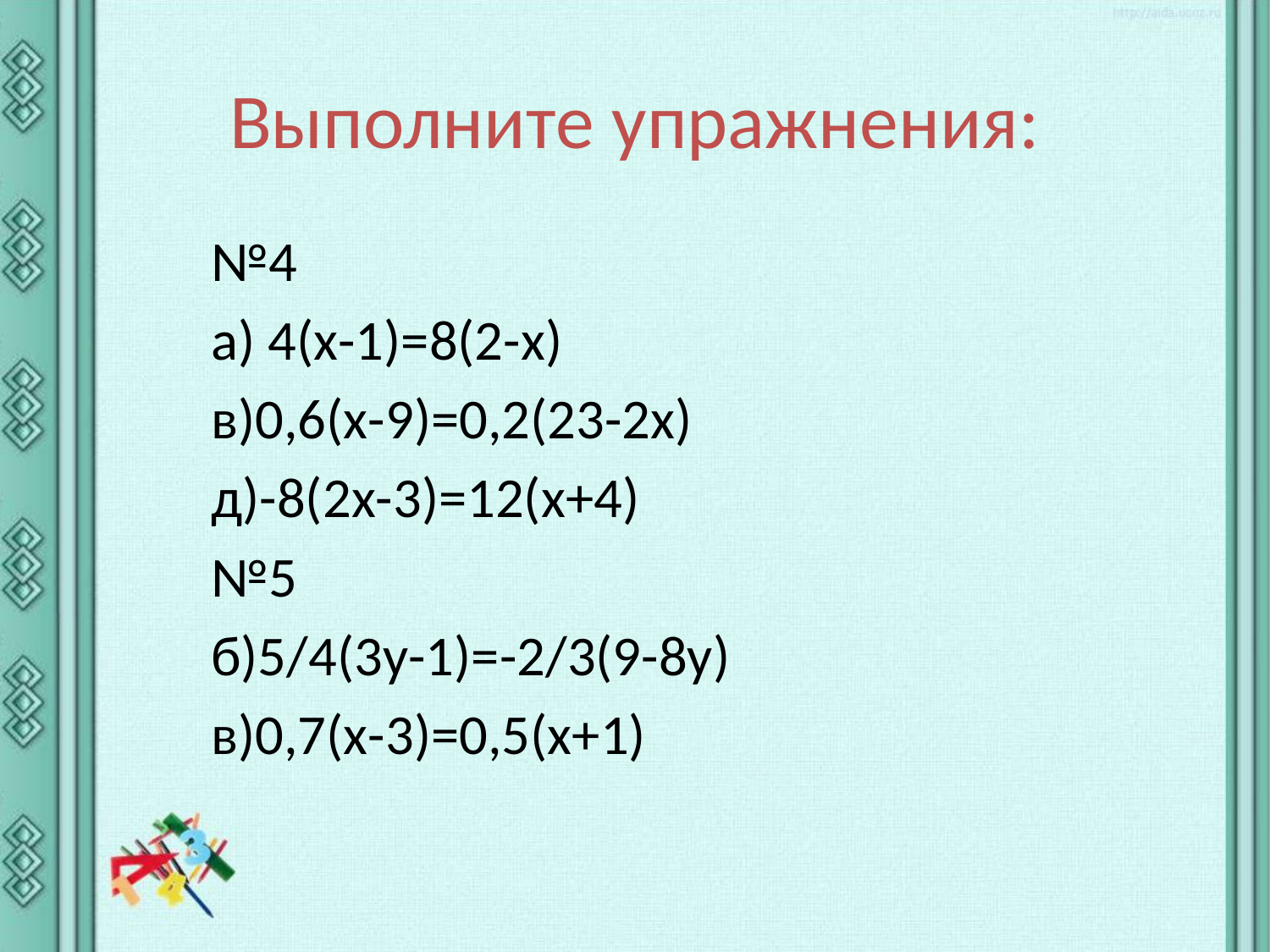

# Выполните упражнения:
№4
а) 4(х-1)=8(2-х)
в)0,6(х-9)=0,2(23-2х)
д)-8(2х-3)=12(х+4)
№5
б)5/4(3у-1)=-2/3(9-8у)
в)0,7(х-3)=0,5(х+1)